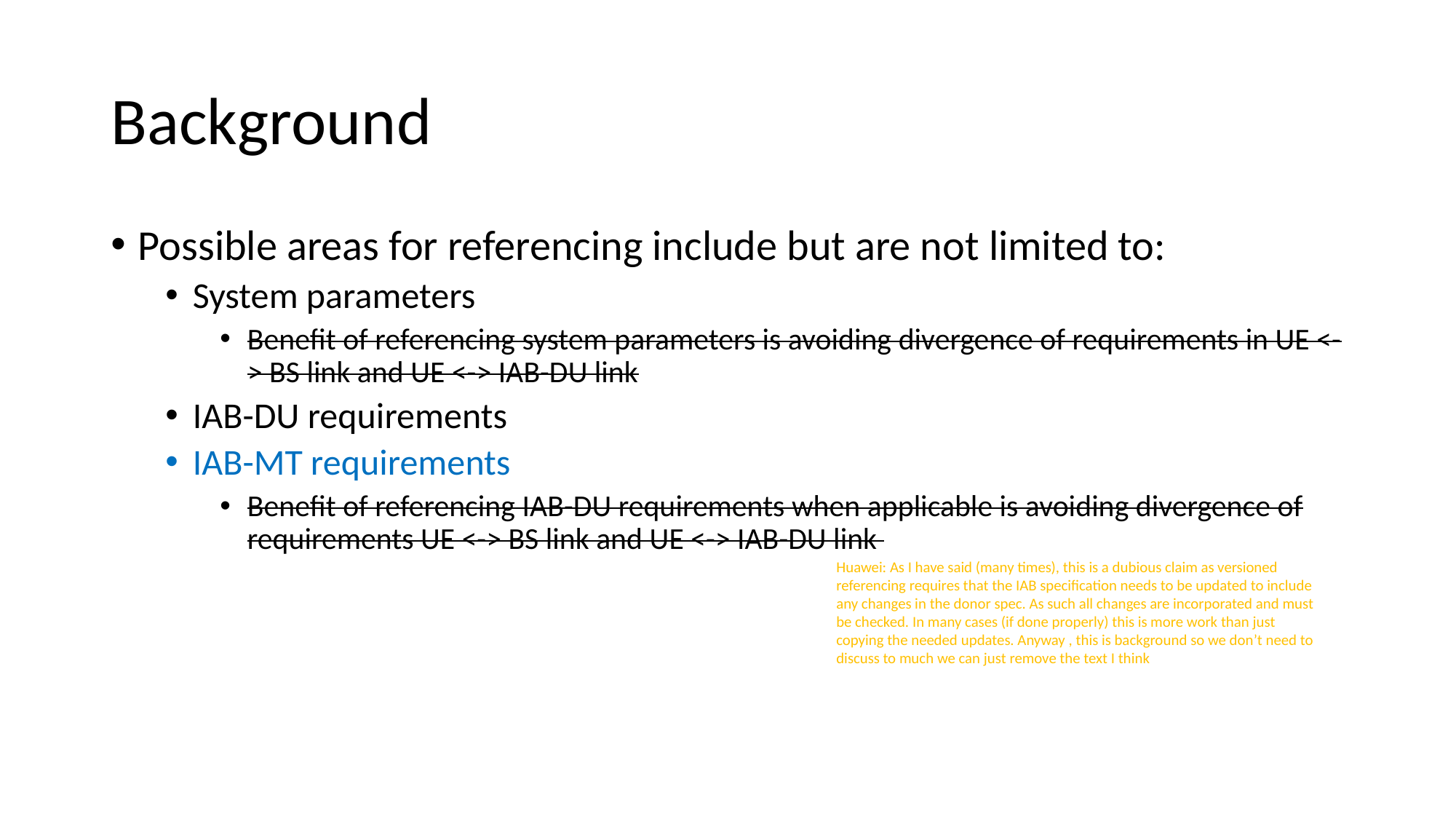

# Background
Possible areas for referencing include but are not limited to:
System parameters
Benefit of referencing system parameters is avoiding divergence of requirements in UE <-> BS link and UE <-> IAB-DU link
IAB-DU requirements
IAB-MT requirements
Benefit of referencing IAB-DU requirements when applicable is avoiding divergence of requirements UE <-> BS link and UE <-> IAB-DU link

Huawei: As I have said (many times), this is a dubious claim as versioned referencing requires that the IAB specification needs to be updated to include any changes in the donor spec. As such all changes are incorporated and must be checked. In many cases (if done properly) this is more work than just copying the needed updates. Anyway , this is background so we don’t need to discuss to much we can just remove the text I think